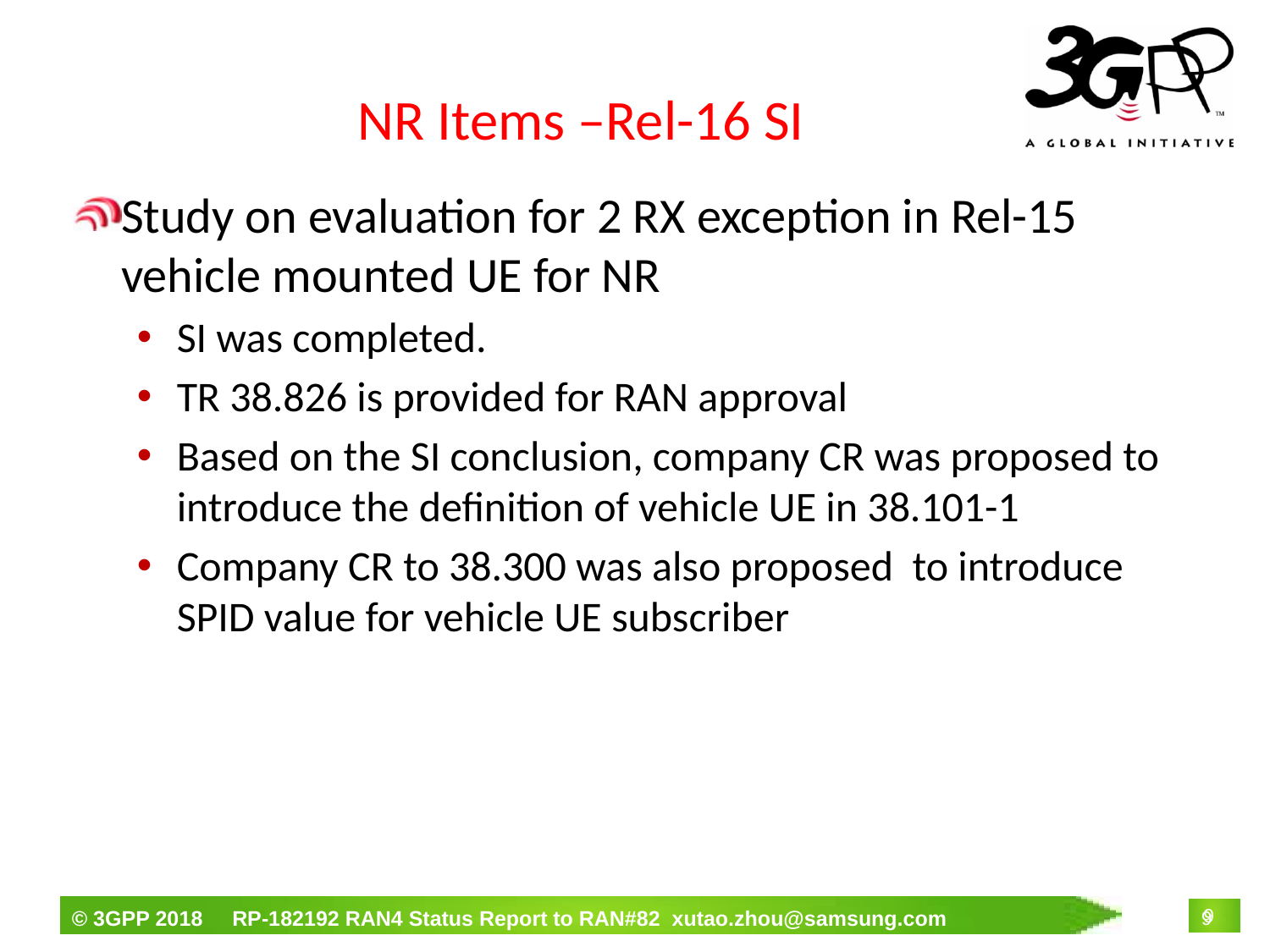

# NR Items –Rel-16 SI
Study on evaluation for 2 RX exception in Rel-15 vehicle mounted UE for NR
SI was completed.
TR 38.826 is provided for RAN approval
Based on the SI conclusion, company CR was proposed to introduce the definition of vehicle UE in 38.101-1
Company CR to 38.300 was also proposed  to introduce SPID value for vehicle UE subscriber

9